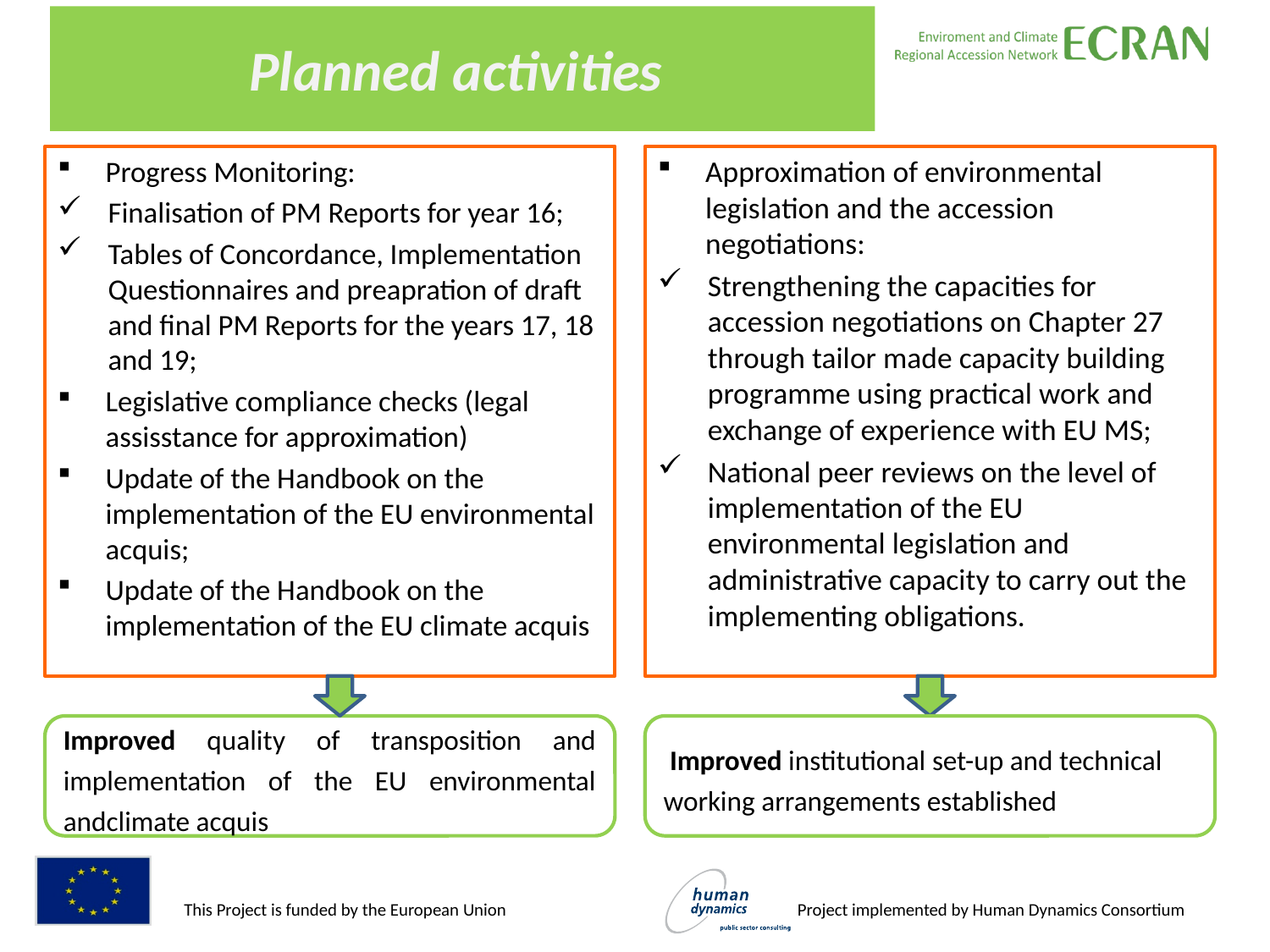

# Planned activities
Approximation of environmental legislation and the accession negotiations:
Strengthening the capacities for accession negotiations on Chapter 27 through tailor made capacity building programme using practical work and exchange of experience with EU MS;
National peer reviews on the level of implementation of the EU environmental legislation and administrative capacity to carry out the implementing obligations.
Progress Monitoring:
Finalisation of PM Reports for year 16;
Tables of Concordance, Implementation Questionnaires and preapration of draft and final PM Reports for the years 17, 18 and 19;
Legislative compliance checks (legal assisstance for approximation)
Update of the Handbook on the implementation of the EU environmental acquis;
Update of the Handbook on the implementation of the EU climate acquis

Improved quality of transposition and implementation of the EU environmental andclimate acquis
 Improved institutional set-up and technical working arrangements established